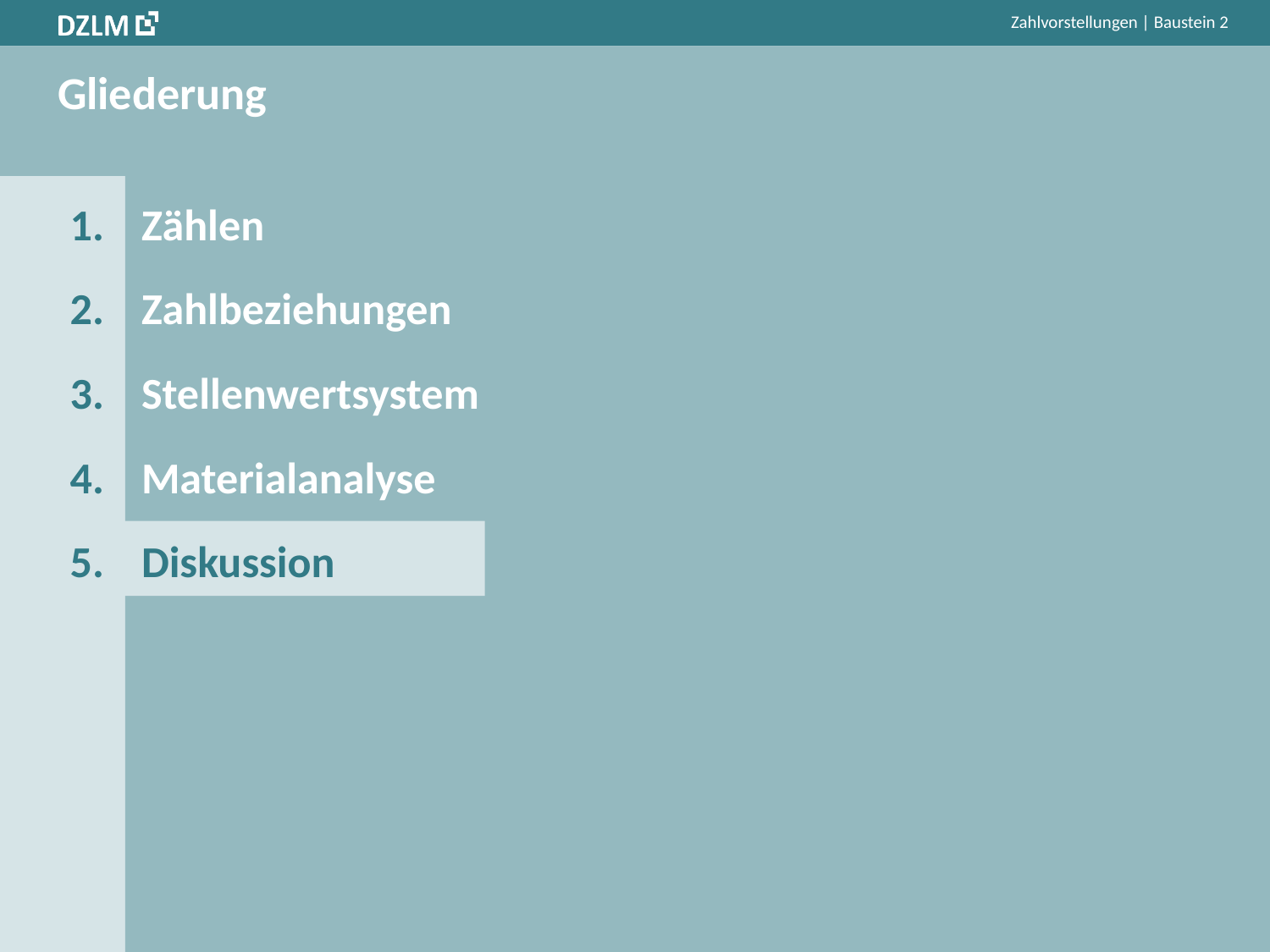

# Gliederung

Zählen
Zahlbeziehungen
Stellenwertsystem
Materialanalyse
Diskussion